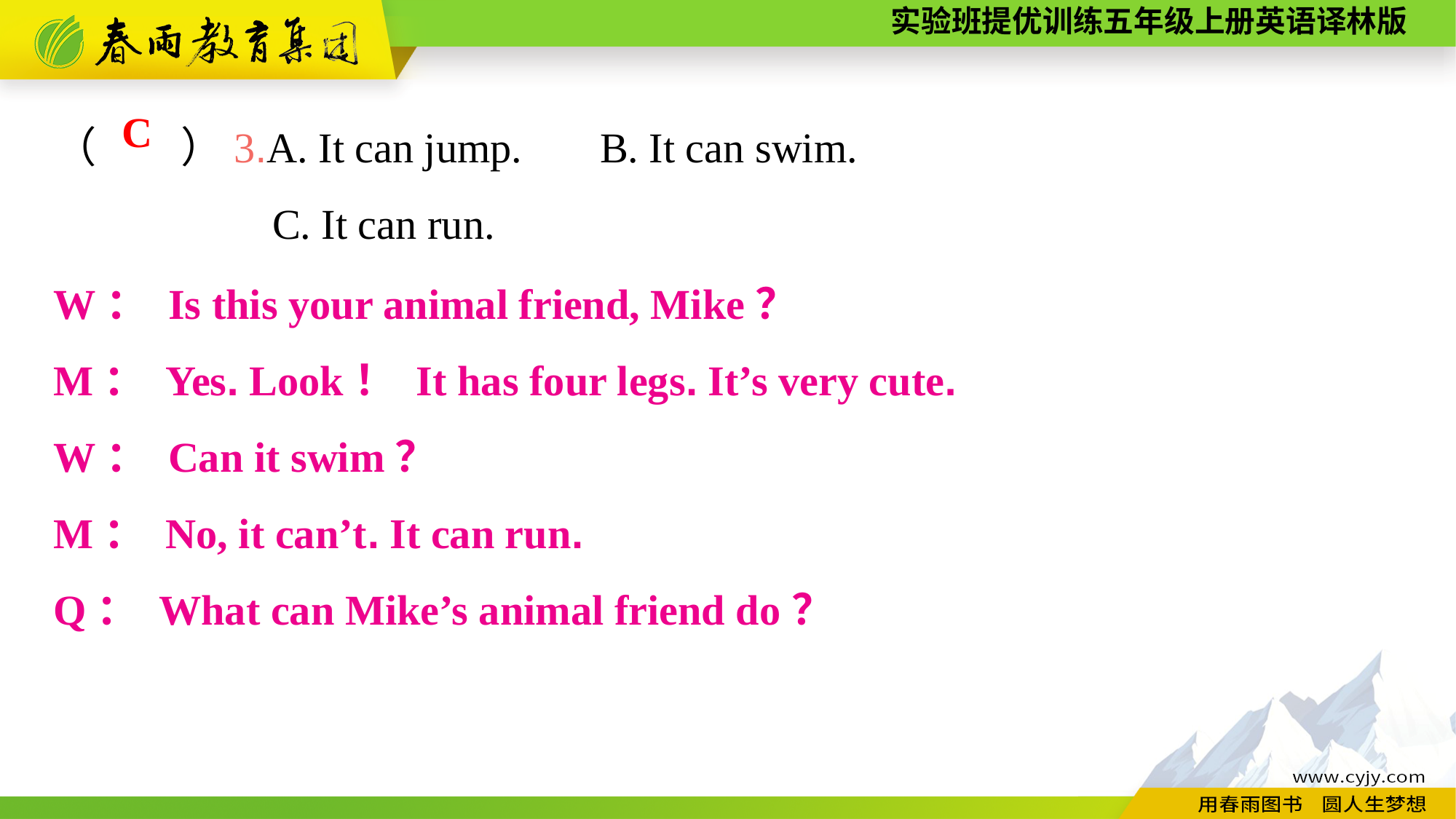

（　　）3.A. It can jump.	B. It can swim.
		C. It can run.
C
W： Is this your animal friend, Mike？
M： Yes. Look！ It has four legs. It’s very cute.
W： Can it swim？
M： No, it can’t. It can run.
Q： What can Mike’s animal friend do？